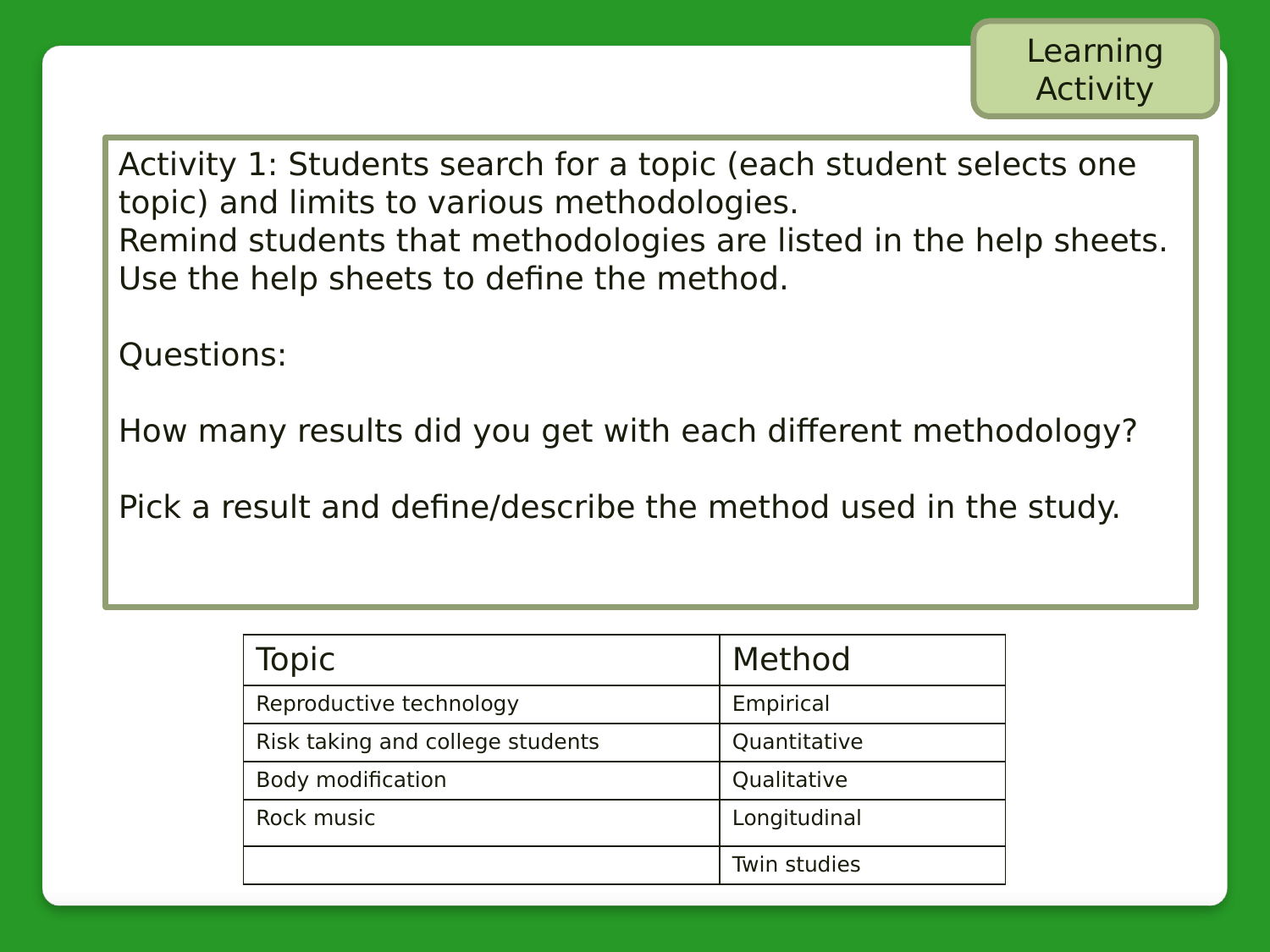

Learning Activity
Activity 1: Students search for a topic (each student selects one topic) and limits to various methodologies.
Remind students that methodologies are listed in the help sheets.
Use the help sheets to define the method.

Questions:

How many results did you get with each different methodology?

Pick a result and define/describe the method used in the study.

| Topic | Method |
| --- | --- |
| Reproductive technology | Empirical |
| Risk taking and college students | Quantitative |
| Body modification | Qualitative |
| Rock music | Longitudinal |
|  | Twin studies |